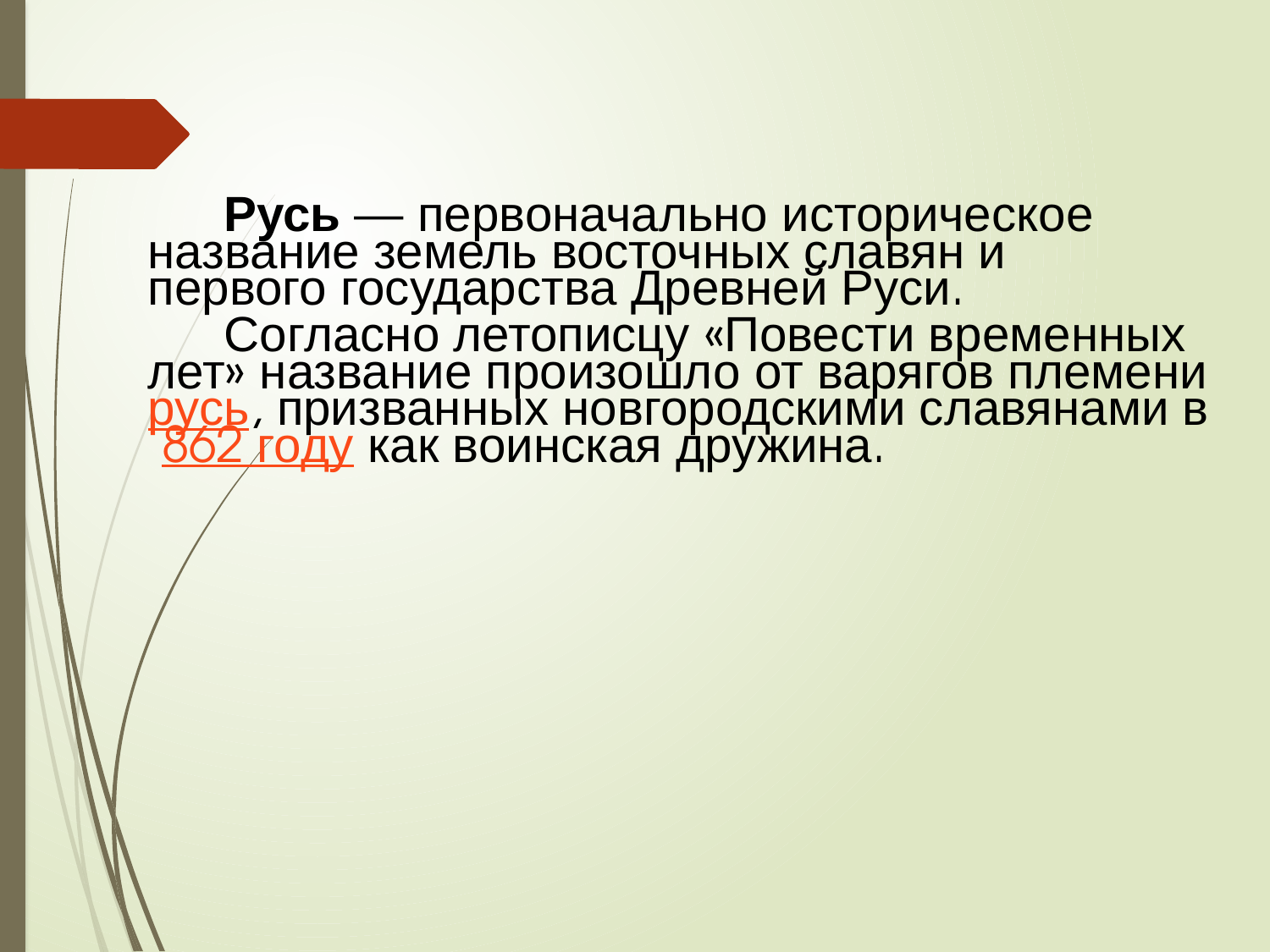

Русь — первоначально историческое название земель восточных славян и   первого государства Древней Руси.
         Согласно летописцу «Повести временных лет» название произошло от варягов племени русь, призванных новгородскими славянами в  862 году как воинская дружина.